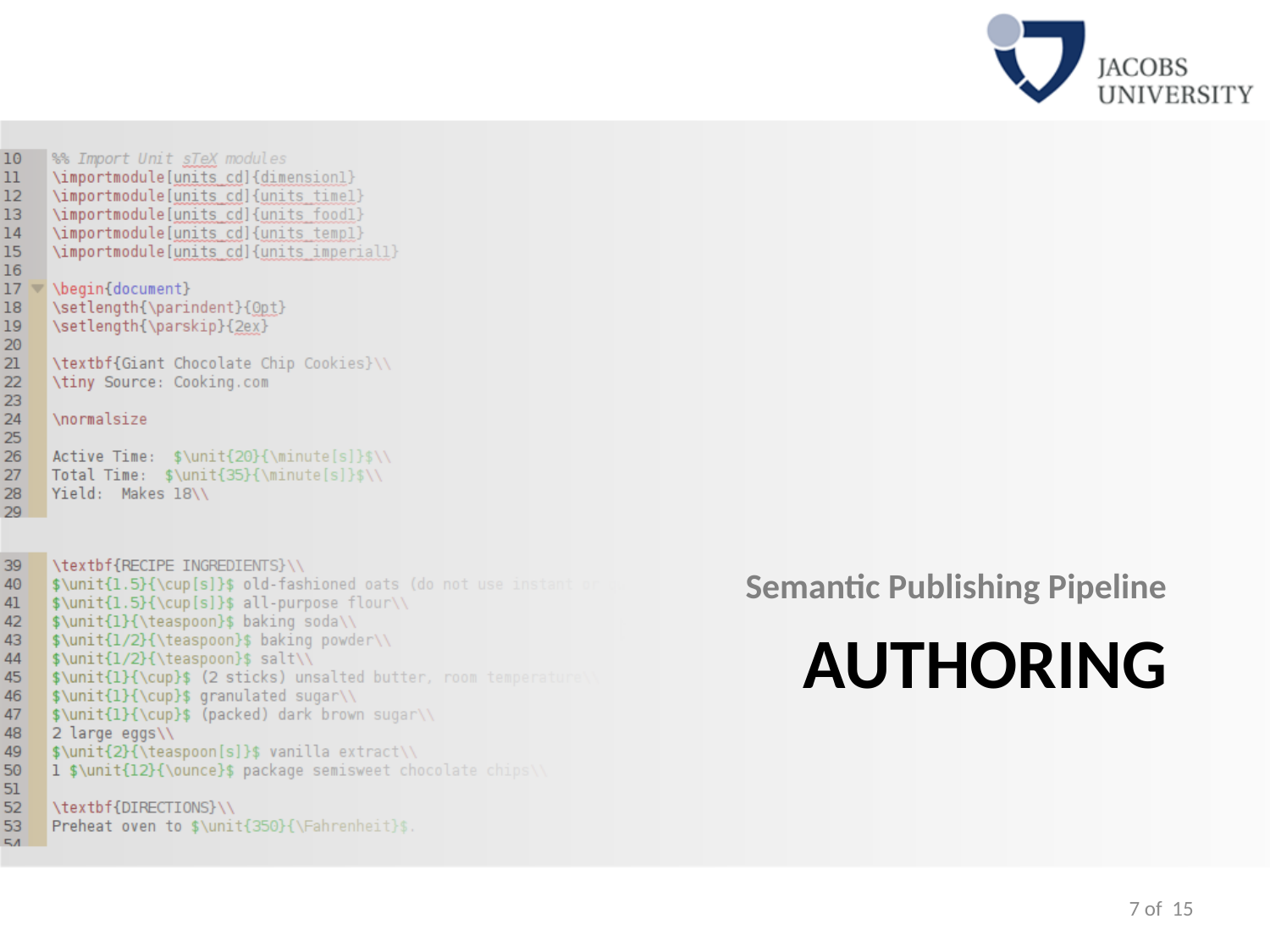

Semantic Publishing Pipeline
# Authoring
7 of  15